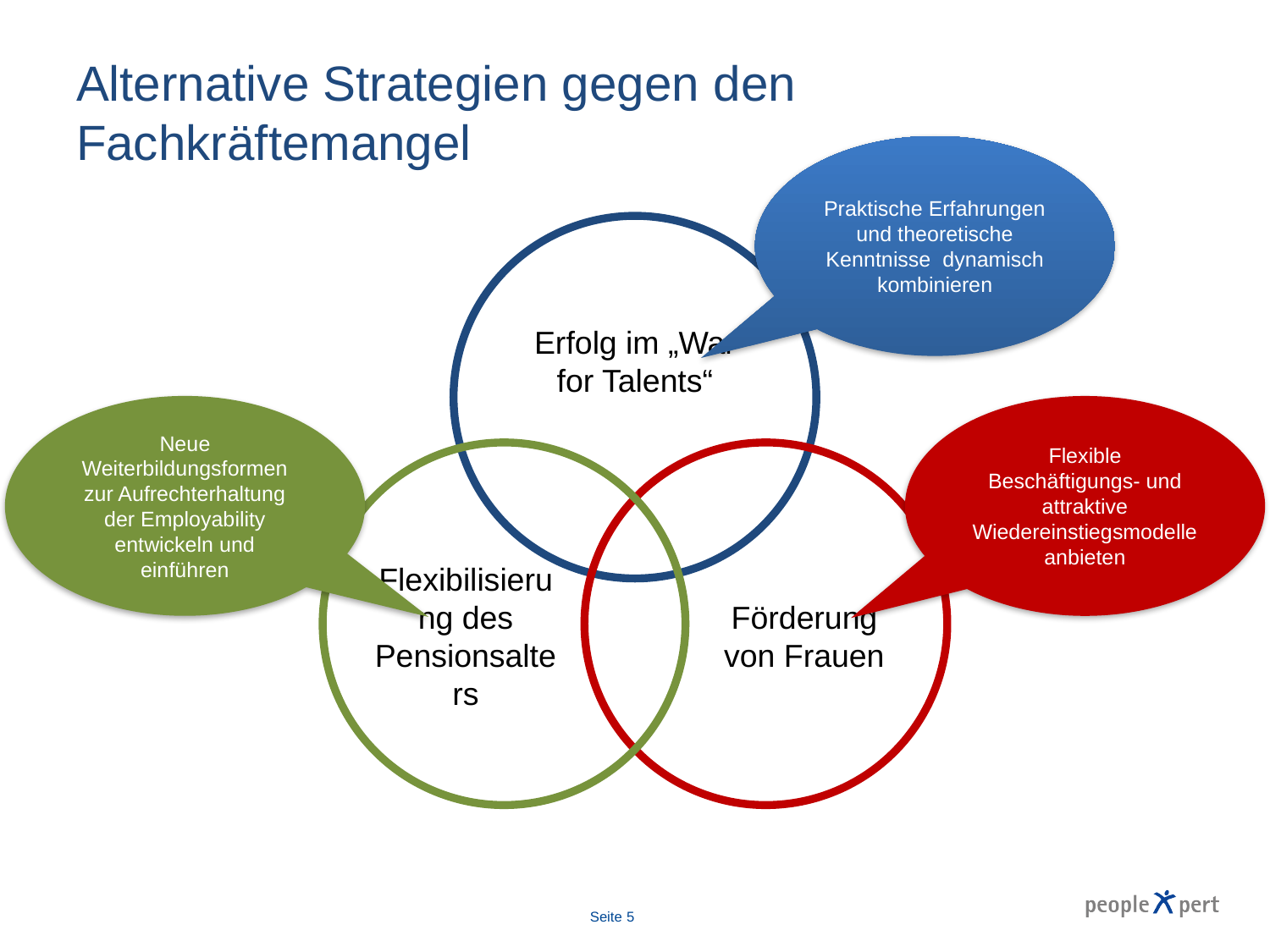

# Alternative Strategien gegen den Fachkräftemangel
Praktische Erfahrungen und theoretische Kenntnisse  dynamisch kombinieren
Erfolg im „War for Talents“
Förderung von Frauen
Flexibilisierung des Pensionsalters
Neue Weiterbildungsformen zur Aufrechterhaltung der Employability entwickeln und einführen
Flexible Beschäftigungs- und attraktive Wiedereinstiegsmodelle anbieten